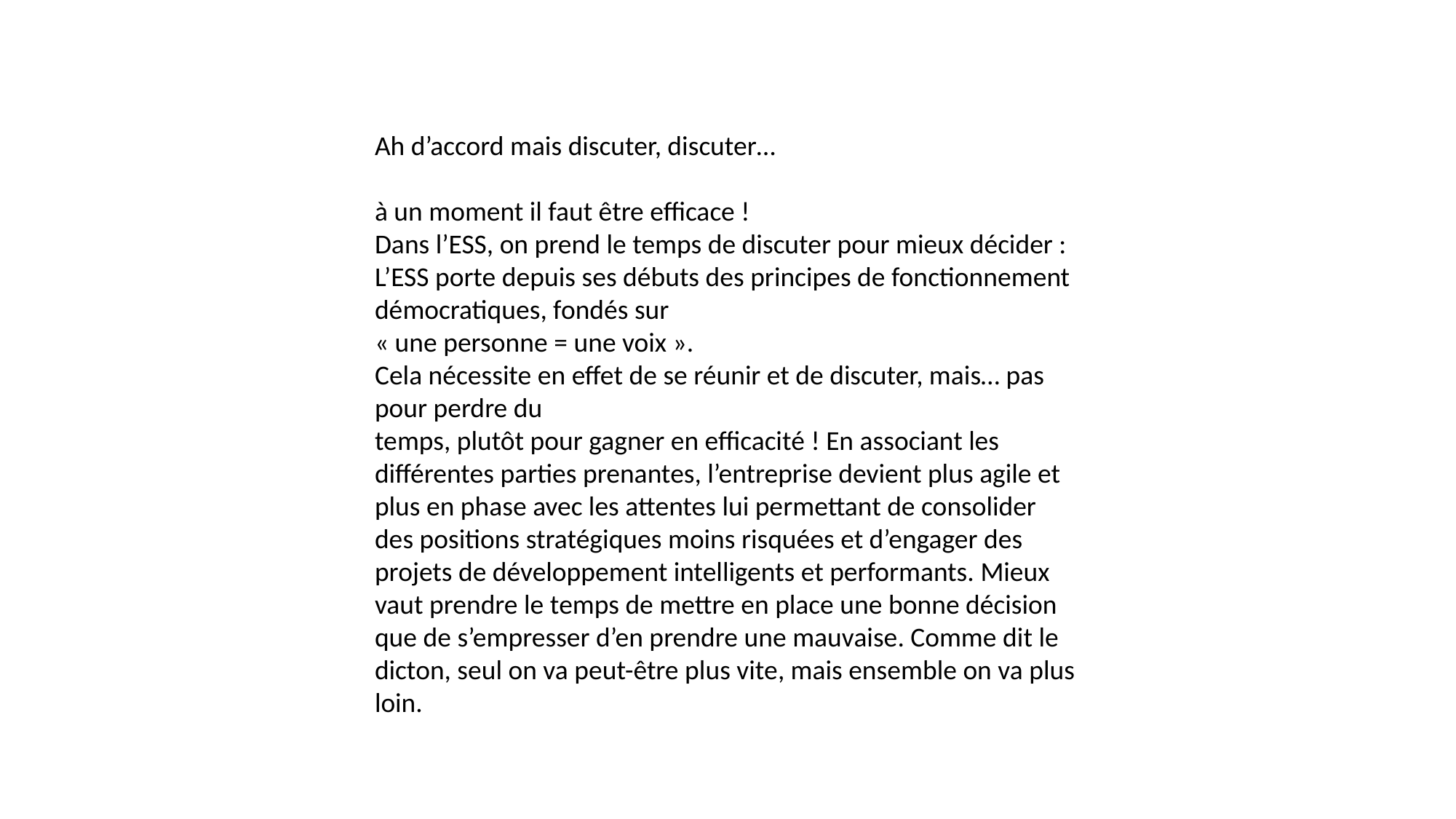

Ah d’accord mais discuter, discuter…

à un moment il faut être efficace !
Dans l’ESS, on prend le temps de discuter pour mieux décider : L’ESS porte depuis ses débuts des principes de fonctionnement démocratiques, fondés sur
« une personne = une voix ».
Cela nécessite en effet de se réunir et de discuter, mais… pas pour perdre du
temps, plutôt pour gagner en efficacité ! En associant les différentes parties prenantes, l’entreprise devient plus agile et plus en phase avec les attentes lui permettant de consolider des positions stratégiques moins risquées et d’engager des projets de développement intelligents et performants. Mieux vaut prendre le temps de mettre en place une bonne décision que de s’empresser d’en prendre une mauvaise. Comme dit le
dicton, seul on va peut-être plus vite, mais ensemble on va plus loin.